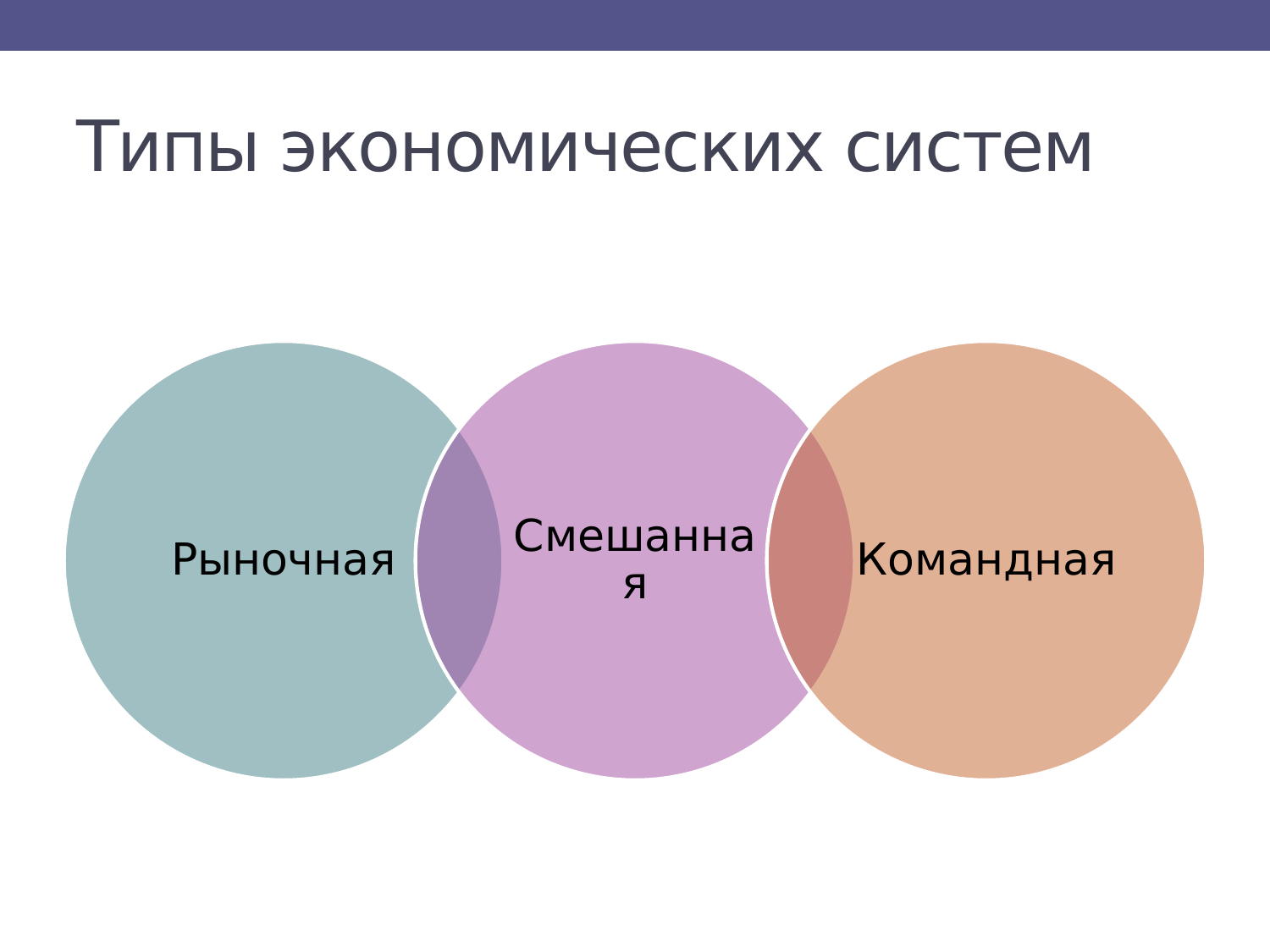

# Типы экономических систем
Рыночная
Смешанная
Командная